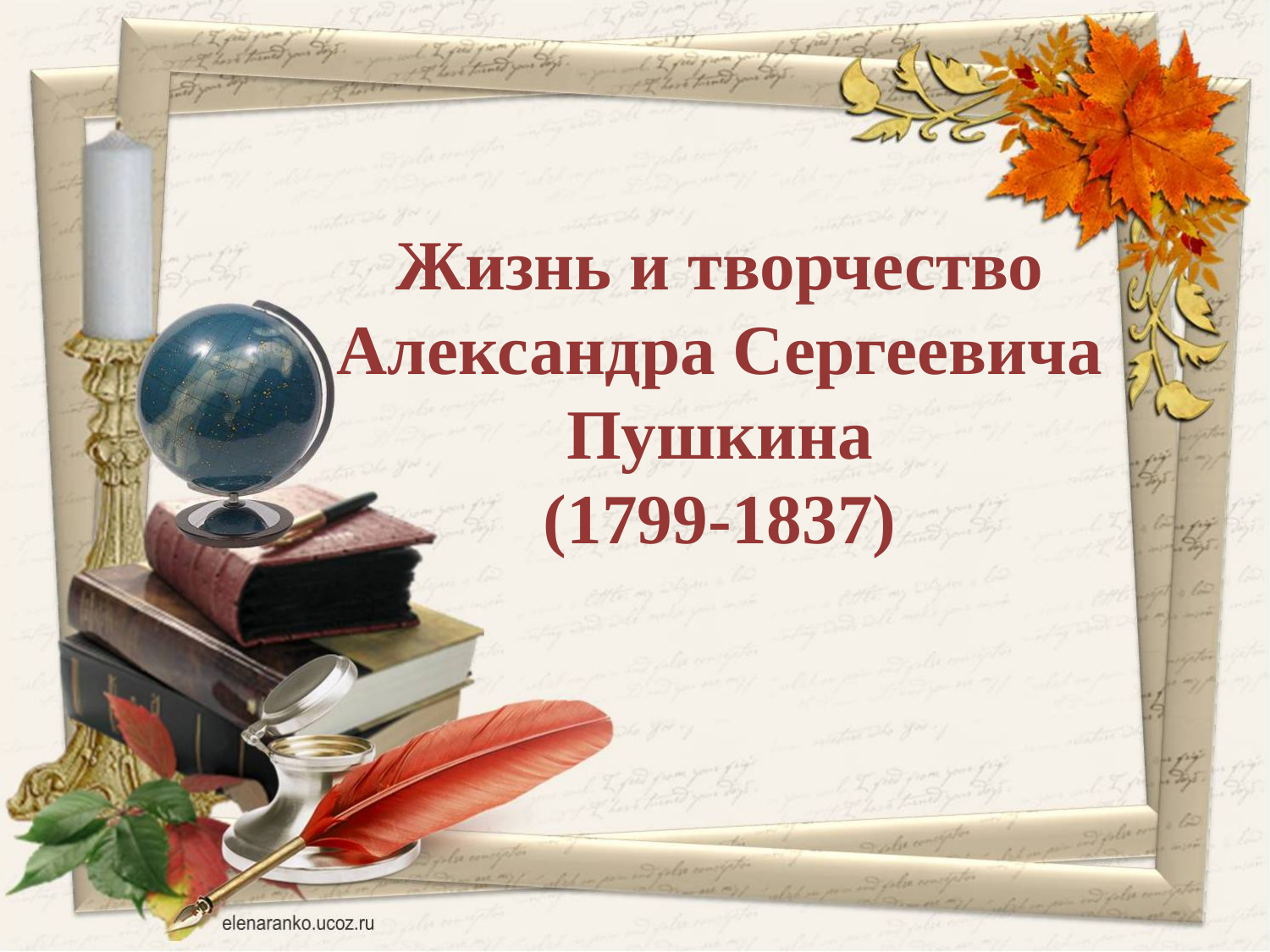

Жизнь и творчество Александра Сергеевича Пушкина
(1799-1837)